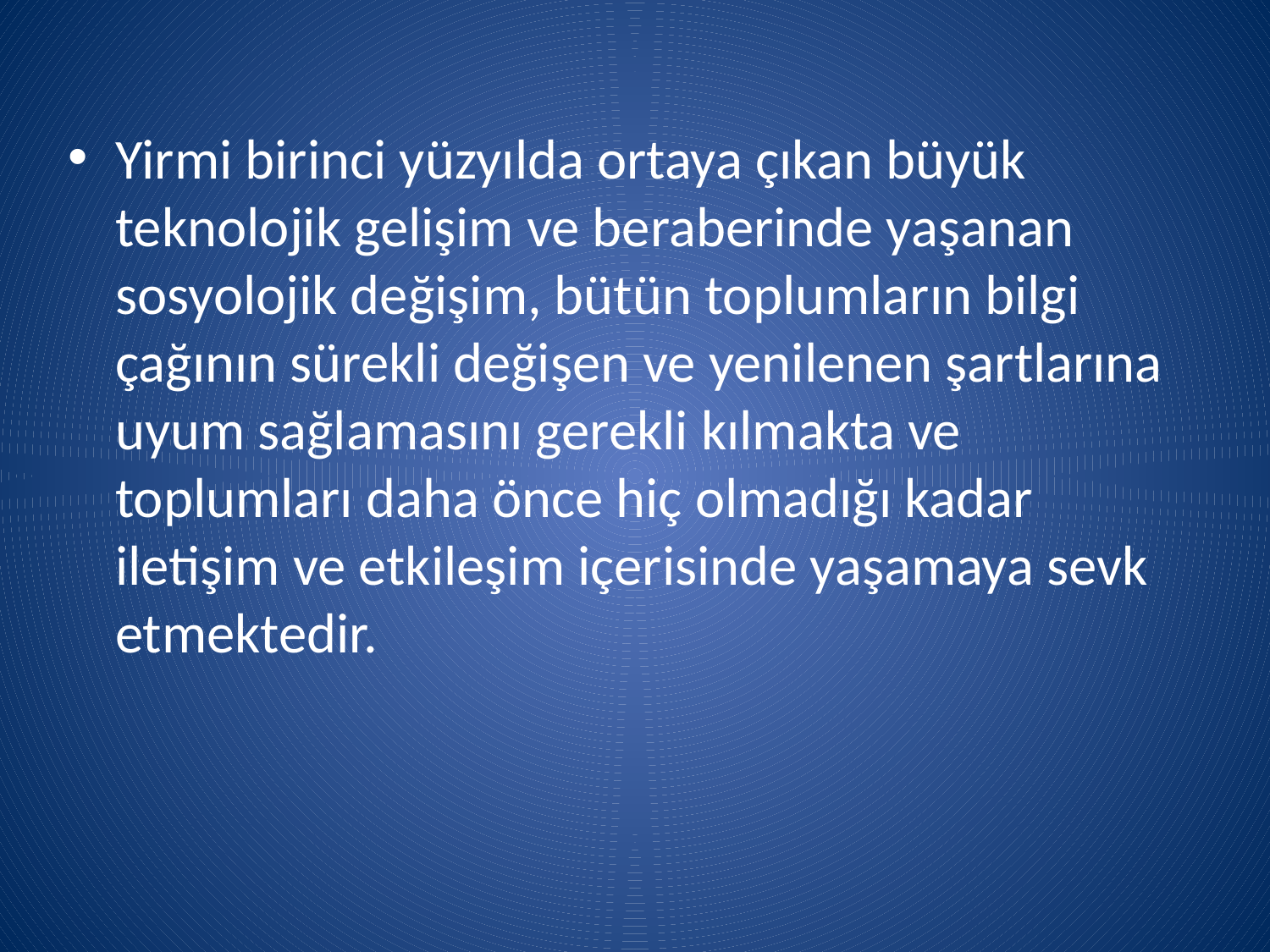

Yirmi birinci yüzyılda ortaya çıkan büyük teknolojik gelişim ve beraberinde yaşanan sosyolojik değişim, bütün toplumların bilgi çağının sürekli değişen ve yenilenen şartlarına uyum sağlamasını gerekli kılmakta ve toplumları daha önce hiç olmadığı kadar iletişim ve etkileşim içerisinde yaşamaya sevk etmektedir.